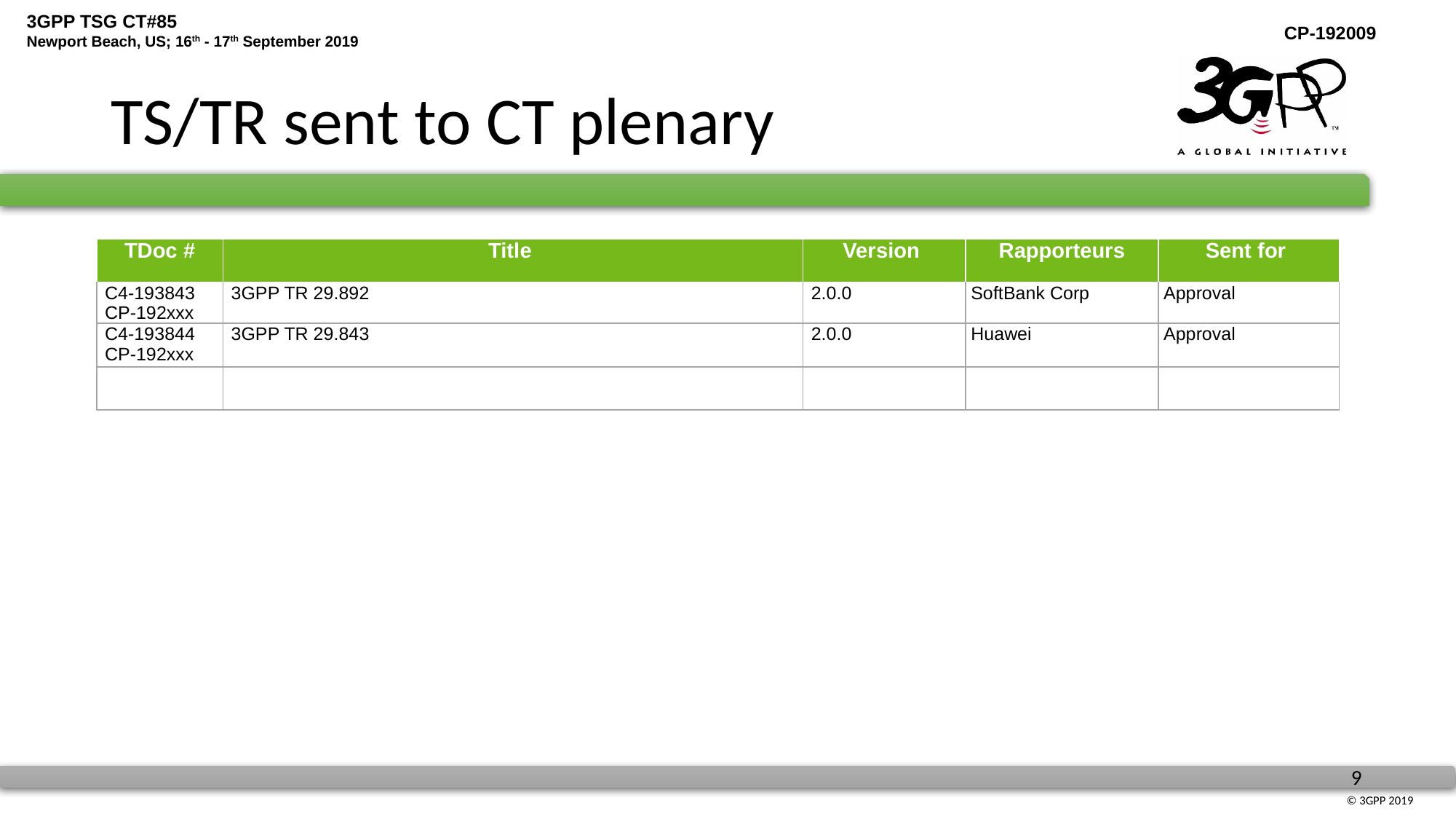

# TS/TR sent to CT plenary
| TDoc # | Title | Version | Rapporteurs | Sent for |
| --- | --- | --- | --- | --- |
| C4-193843 CP-192xxx | 3GPP TR 29.892 | 2.0.0 | SoftBank Corp | Approval |
| C4-193844 CP-192xxx | 3GPP TR 29.843 | 2.0.0 | Huawei | Approval |
|  |  |  |  |  |